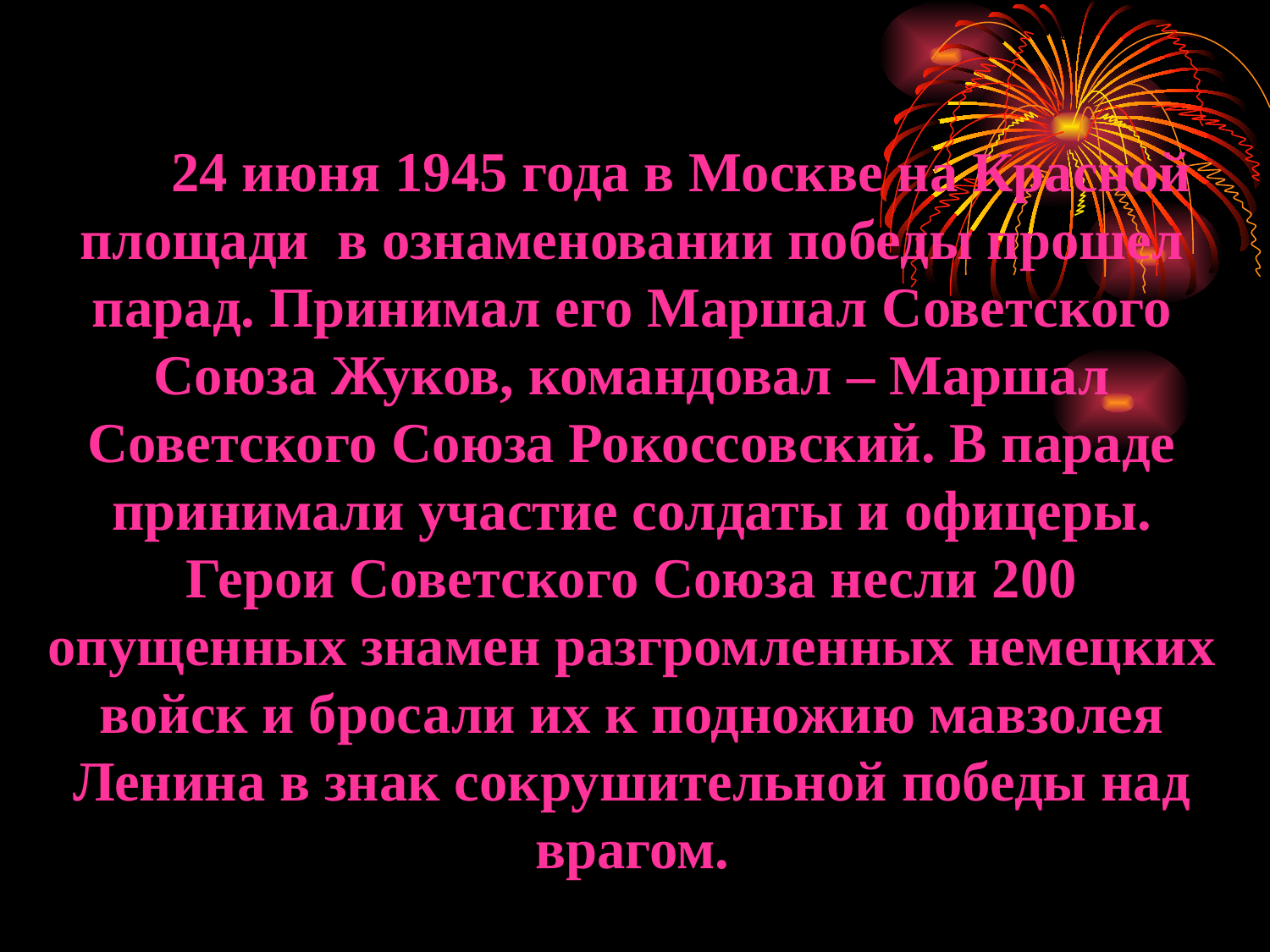

24 июня 1945 года в Москве на Красной площади  в ознаменовании победы прошел парад. Принимал его Маршал Советского Союза Жуков, командовал – Маршал Советского Союза Рокоссовский. В параде принимали участие солдаты и офицеры. Герои Советского Союза несли 200 опущенных знамен разгромленных немецких войск и бросали их к подножию мавзолея Ленина в знак сокрушительной победы над врагом.